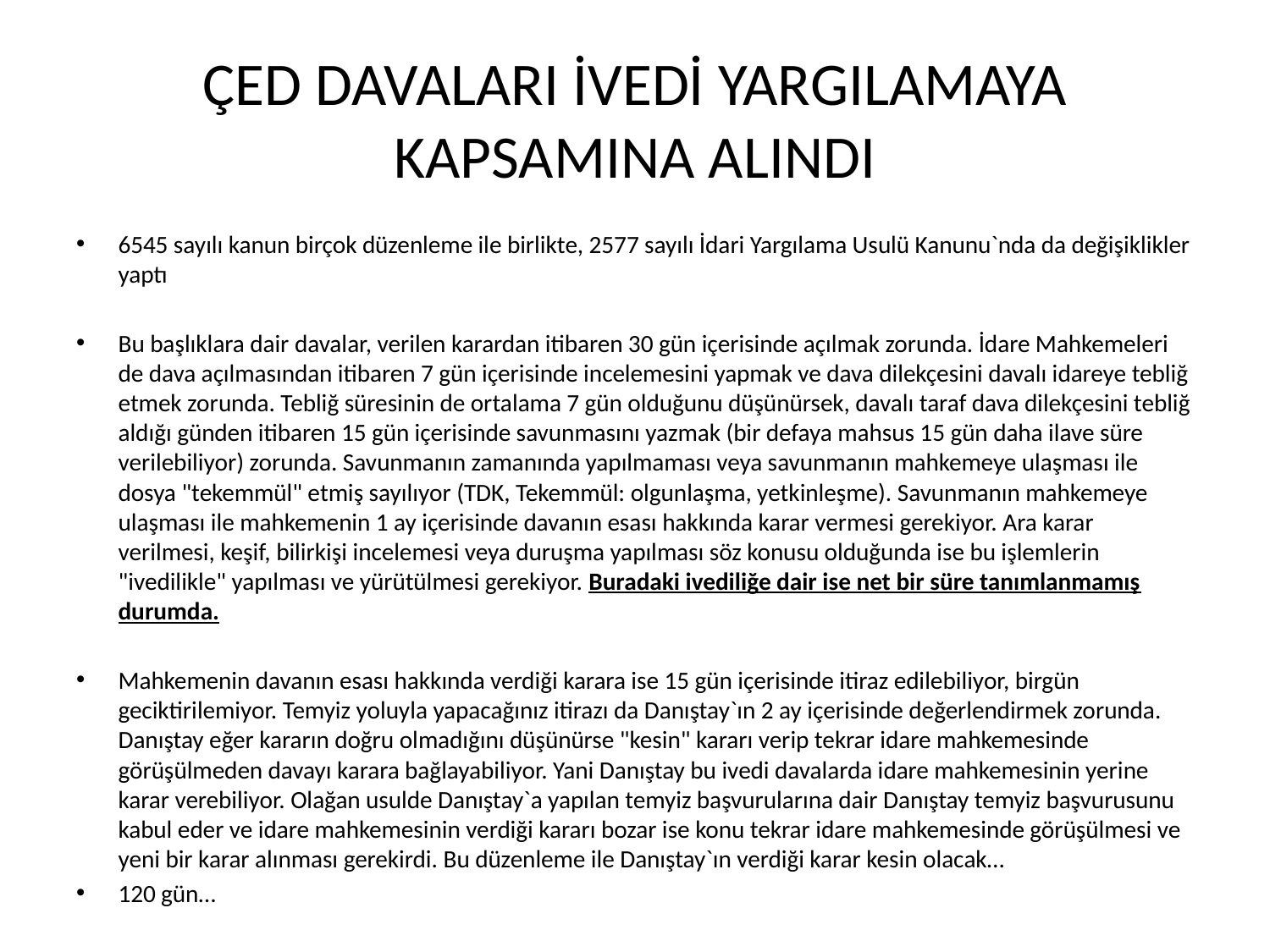

# ÇED DAVALARI İVEDİ YARGILAMAYA KAPSAMINA ALINDI
6545 sayılı kanun birçok düzenleme ile birlikte, 2577 sayılı İdari Yargılama Usulü Kanunu`nda da değişiklikler yaptı

Bu başlıklara dair davalar, verilen karardan itibaren 30 gün içerisinde açılmak zorunda. İdare Mahkemeleri de dava açılmasından itibaren 7 gün içerisinde incelemesini yapmak ve dava dilekçesini davalı idareye tebliğ etmek zorunda. Tebliğ süresinin de ortalama 7 gün olduğunu düşünürsek, davalı taraf dava dilekçesini tebliğ aldığı günden itibaren 15 gün içerisinde savunmasını yazmak (bir defaya mahsus 15 gün daha ilave süre verilebiliyor) zorunda. Savunmanın zamanında yapılmaması veya savunmanın mahkemeye ulaşması ile dosya "tekemmül" etmiş sayılıyor (TDK, Tekemmül: olgunlaşma, yetkinleşme). Savunmanın mahkemeye ulaşması ile mahkemenin 1 ay içerisinde davanın esası hakkında karar vermesi gerekiyor. Ara karar verilmesi, keşif, bilirkişi incelemesi veya duruşma yapılması söz konusu olduğunda ise bu işlemlerin "ivedilikle" yapılması ve yürütülmesi gerekiyor. Buradaki ivediliğe dair ise net bir süre tanımlanmamış durumda.

Mahkemenin davanın esası hakkında verdiği karara ise 15 gün içerisinde itiraz edilebiliyor, birgün geciktirilemiyor. Temyiz yoluyla yapacağınız itirazı da Danıştay`ın 2 ay içerisinde değerlendirmek zorunda. Danıştay eğer kararın doğru olmadığını düşünürse "kesin" kararı verip tekrar idare mahkemesinde görüşülmeden davayı karara bağlayabiliyor. Yani Danıştay bu ivedi davalarda idare mahkemesinin yerine karar verebiliyor. Olağan usulde Danıştay`a yapılan temyiz başvurularına dair Danıştay temyiz başvurusunu kabul eder ve idare mahkemesinin verdiği kararı bozar ise konu tekrar idare mahkemesinde görüşülmesi ve yeni bir karar alınması gerekirdi. Bu düzenleme ile Danıştay`ın verdiği karar kesin olacak…
120 gün…